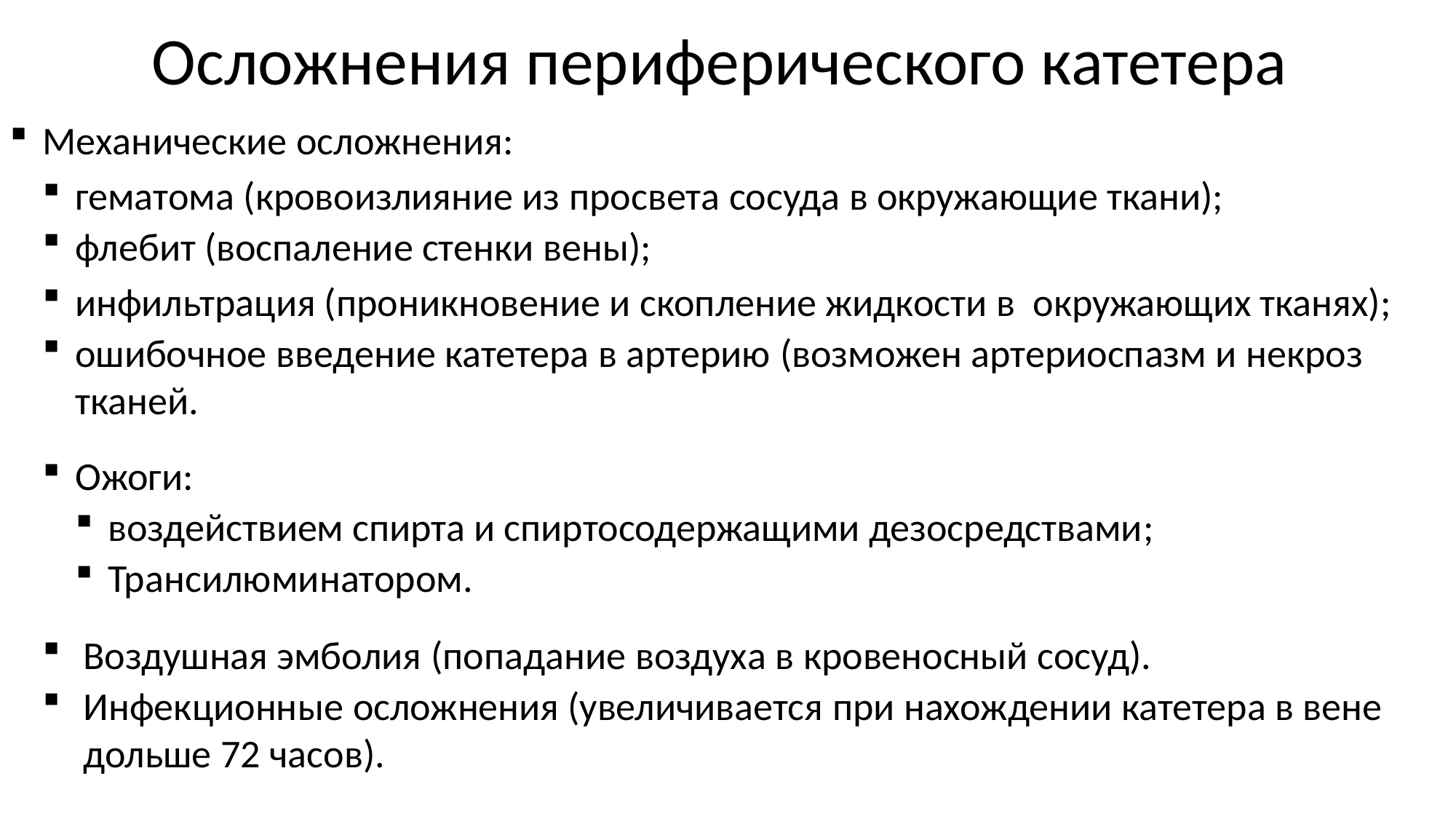

# Осложнения периферического катетера

Механические осложнения:
гематома (кровоизлияние из просвета сосуда в окружающие ткани);
флебит (воспаление стенки вены);
инфильтрация (проникновение и скопление жидкости в  окружающих тканях);
ошибочное введение катетера в артерию (возможен артериоспазм и некроз тканей.

Ожоги:
воздействием спирта и спиртосодержащими дезосредствами;
Трансилюминатором.

Воздушная эмболия (попадание воздуха в кровеносный сосуд).
Инфекционные осложнения (увеличивается при нахождении катетера в вене дольше 72 часов).